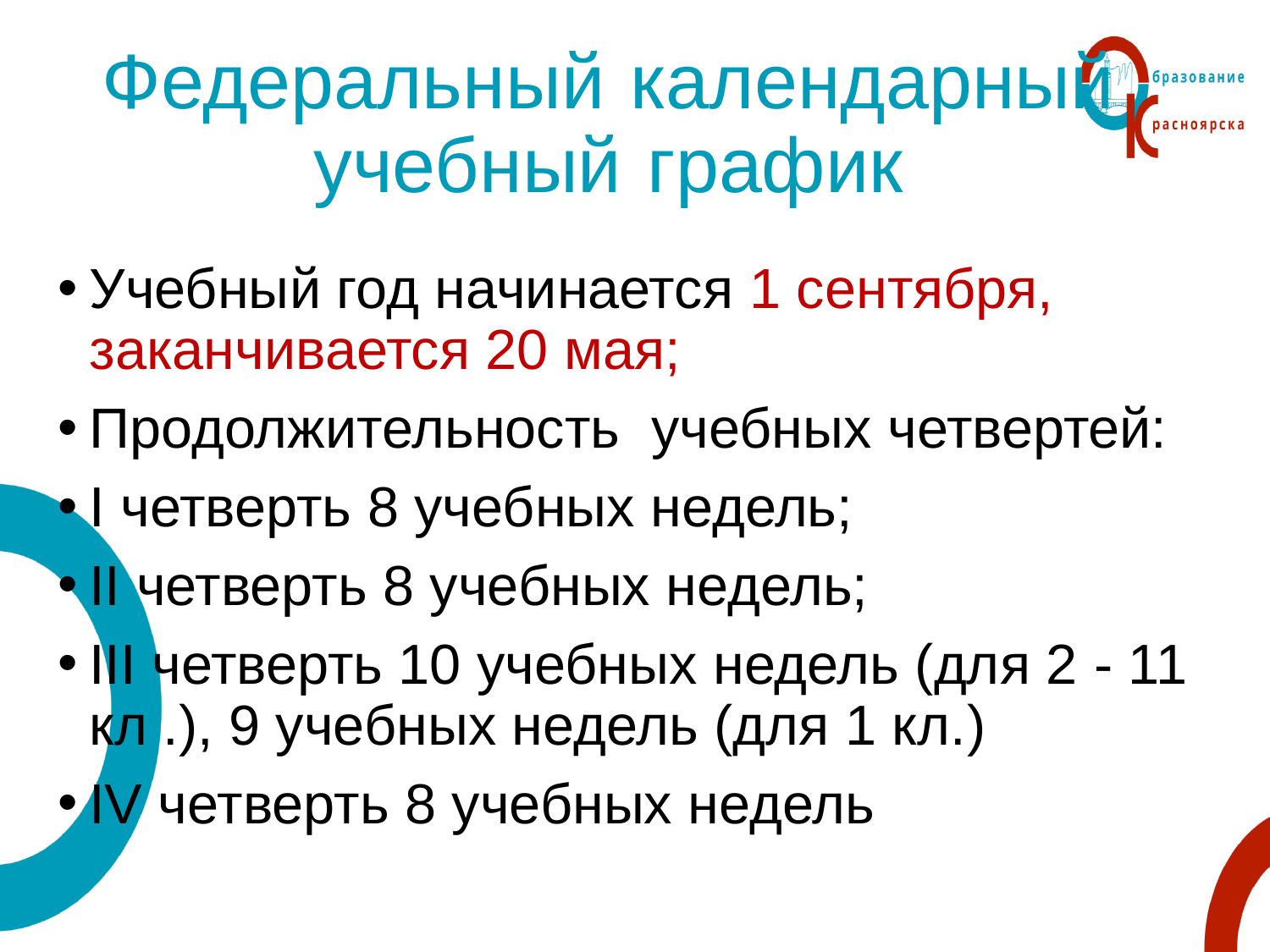

# Федеральный календарный учебный график
Учебный год начинается 1 сентября,  заканчивается 20 мая;
Продолжительность  учебных четвертей:
I четверть 8 учебных недель;
II четверть 8 учебных недель;
III четверть 10 учебных недель (для 2 - 11 кл .), 9 учебных недель (для 1 кл.)
IV четверть 8 учебных недель